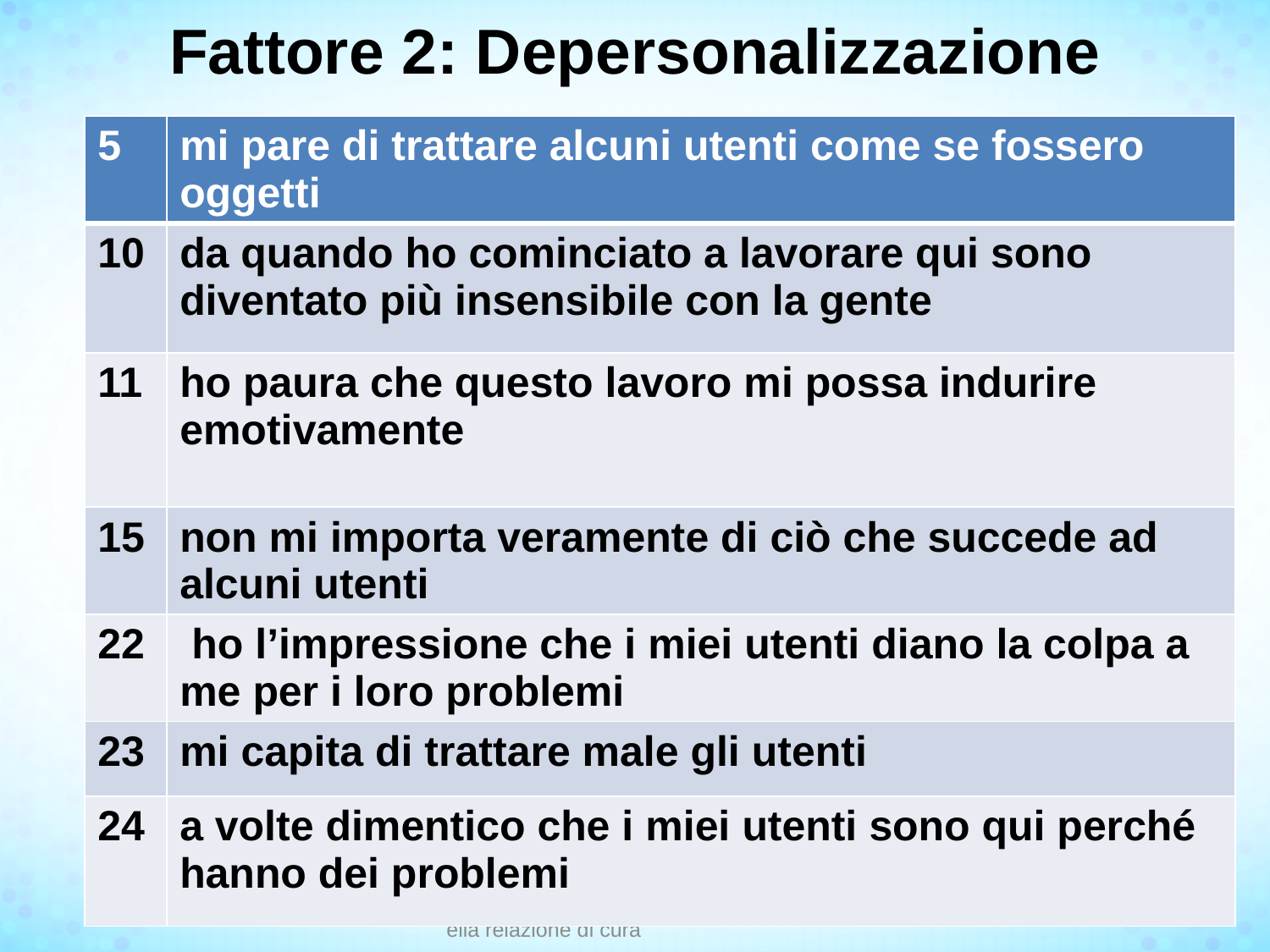

# Fattore 2: Depersonalizzazione
| 5 | mi pare di trattare alcuni utenti come se fossero oggetti |
| --- | --- |
| 10 | da quando ho cominciato a lavorare qui sono diventato più insensibile con la gente |
| 11 | ho paura che questo lavoro mi possa indurire emotivamente |
| 15 | non mi importa veramente di ciò che succede ad alcuni utenti |
| 22 | ho l’impressione che i miei utenti diano la colpa a me per i loro problemi |
| 23 | mi capita di trattare male gli utenti |
| 24 | a volte dimentico che i miei utenti sono qui perché hanno dei problemi |
Stress e burnout: la possibile tossicità della relazione di cura
12